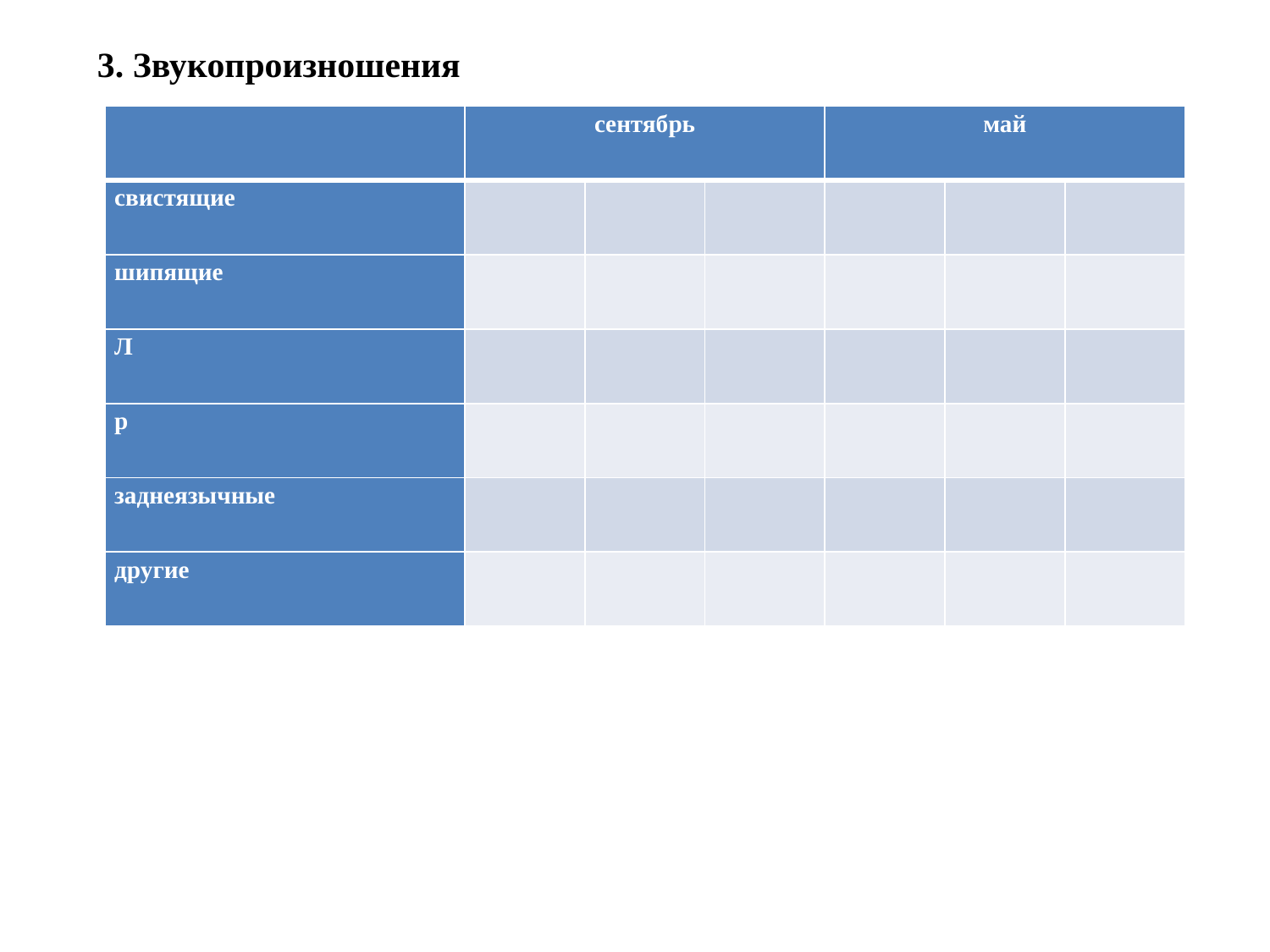

3. Звукопроизношения
|  | сентябрь |  |  | май |  |  |
| --- | --- | --- | --- | --- | --- | --- |
| свистящие |  |  |  |  |  |  |
| шипящие |  |  |  |  |  |  |
| Л |  |  |  |  |  |  |
| р |  |  |  |  |  |  |
| заднеязычные |  |  |  |  |  |  |
| другие |  |  |  |  |  |  |